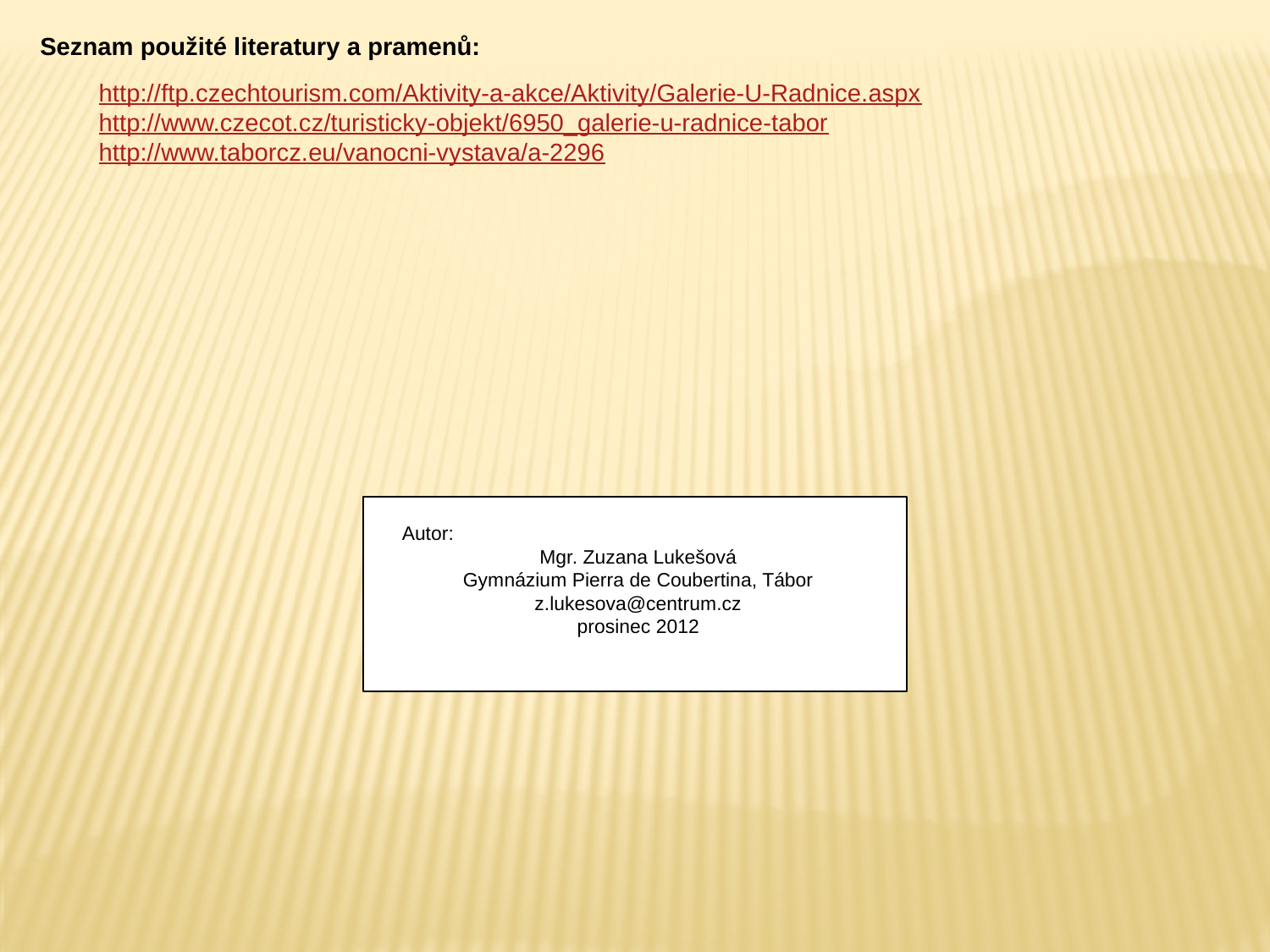

Seznam použité literatury a pramenů:
http://ftp.czechtourism.com/Aktivity-a-akce/Aktivity/Galerie-U-Radnice.aspx
http://www.czecot.cz/turisticky-objekt/6950_galerie-u-radnice-tabor
http://www.taborcz.eu/vanocni-vystava/a-2296

Autor:
Mgr. Zuzana Lukešová
Gymnázium Pierra de Coubertina, Tábor
z.lukesova@centrum.cz
prosinec 2012